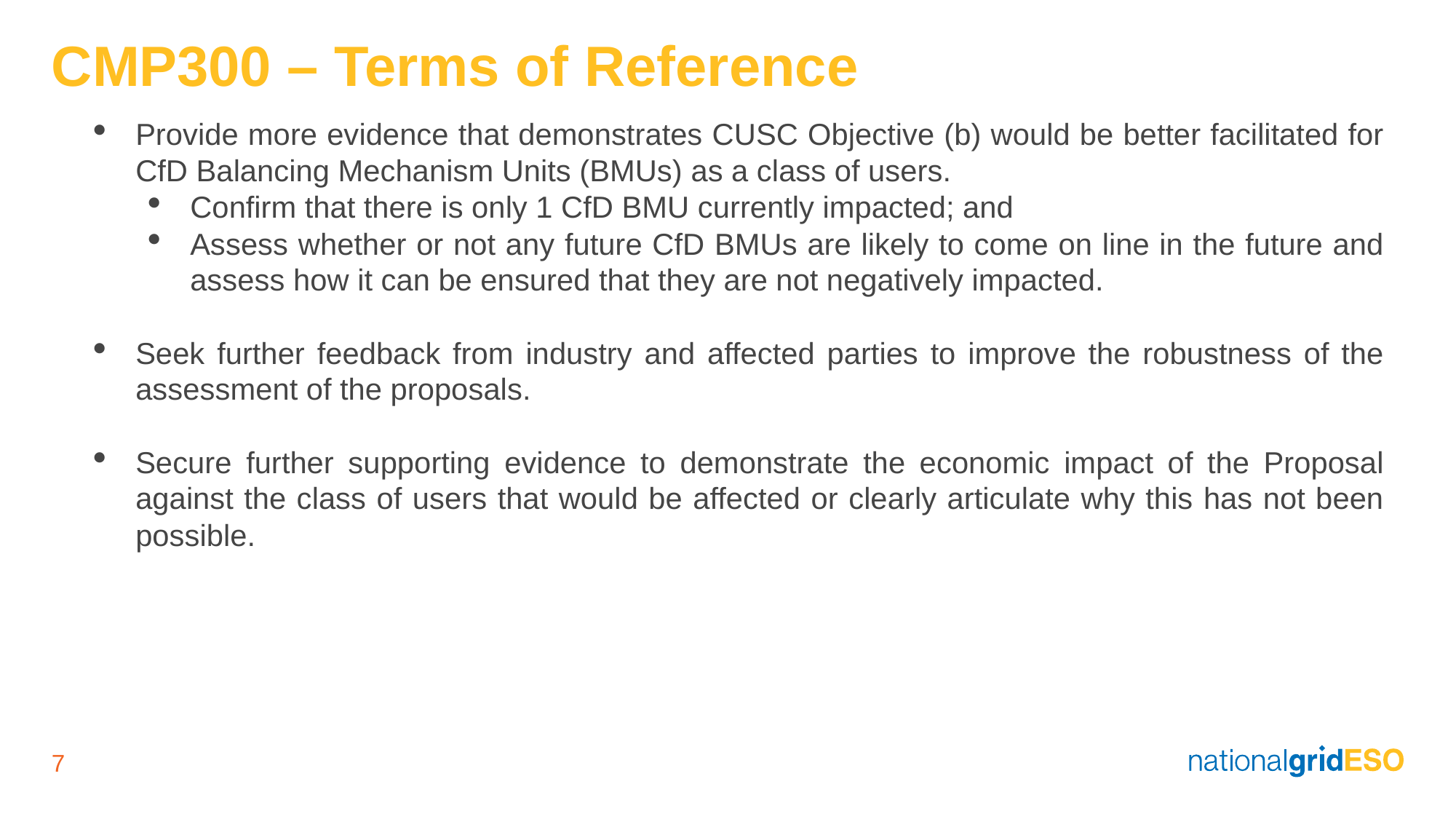

# CMP300 – Terms of Reference
Provide more evidence that demonstrates CUSC Objective (b) would be better facilitated for CfD Balancing Mechanism Units (BMUs) as a class of users.
Confirm that there is only 1 CfD BMU currently impacted; and
Assess whether or not any future CfD BMUs are likely to come on line in the future and assess how it can be ensured that they are not negatively impacted.

Seek further feedback from industry and affected parties to improve the robustness of the assessment of the proposals.

Secure further supporting evidence to demonstrate the economic impact of the Proposal against the class of users that would be affected or clearly articulate why this has not been possible.